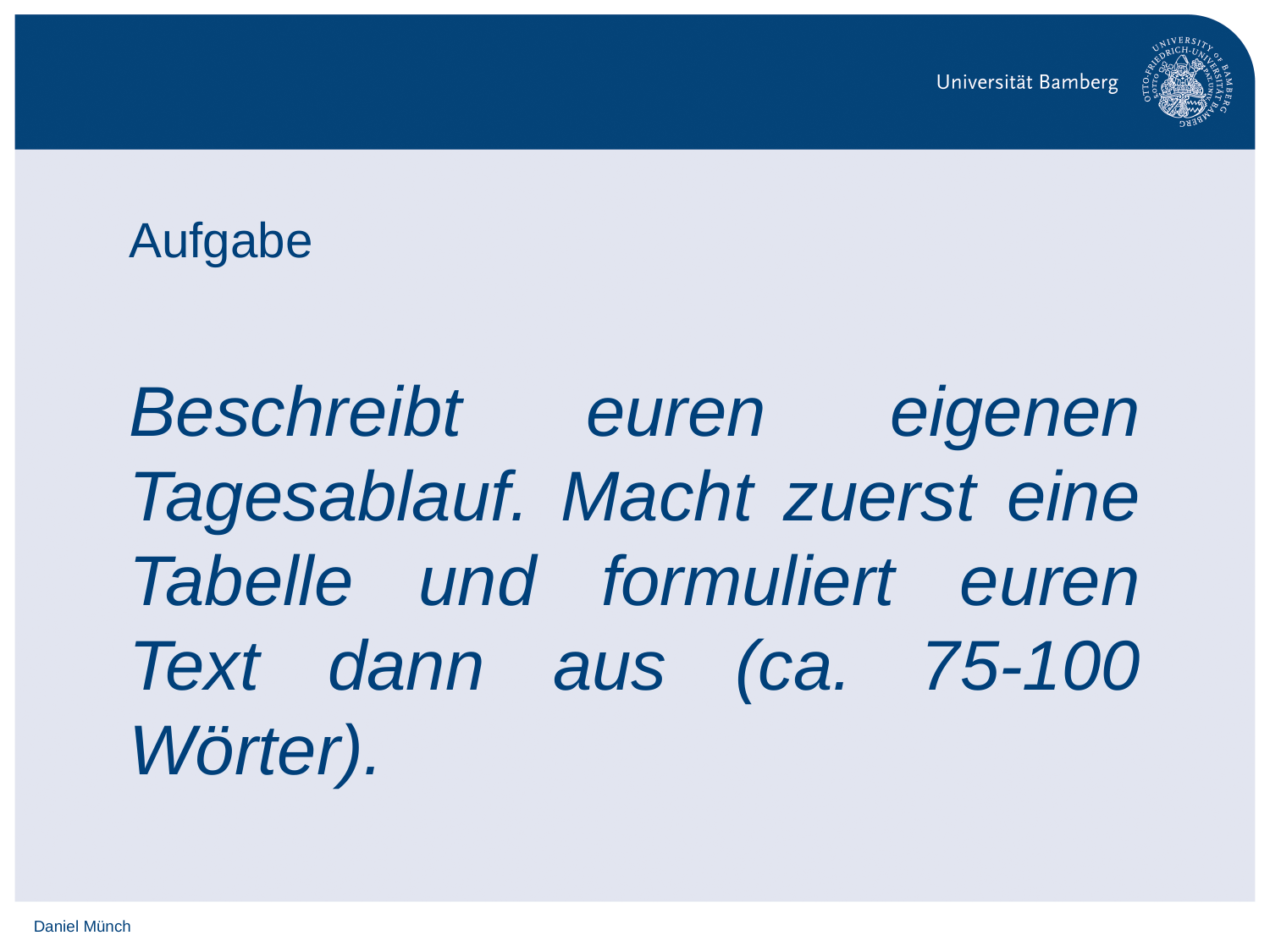

# Aufgabe
Beschreibt euren eigenen Tagesablauf. Macht zuerst eine Tabelle und formuliert euren Text dann aus (ca. 75-100 Wörter).